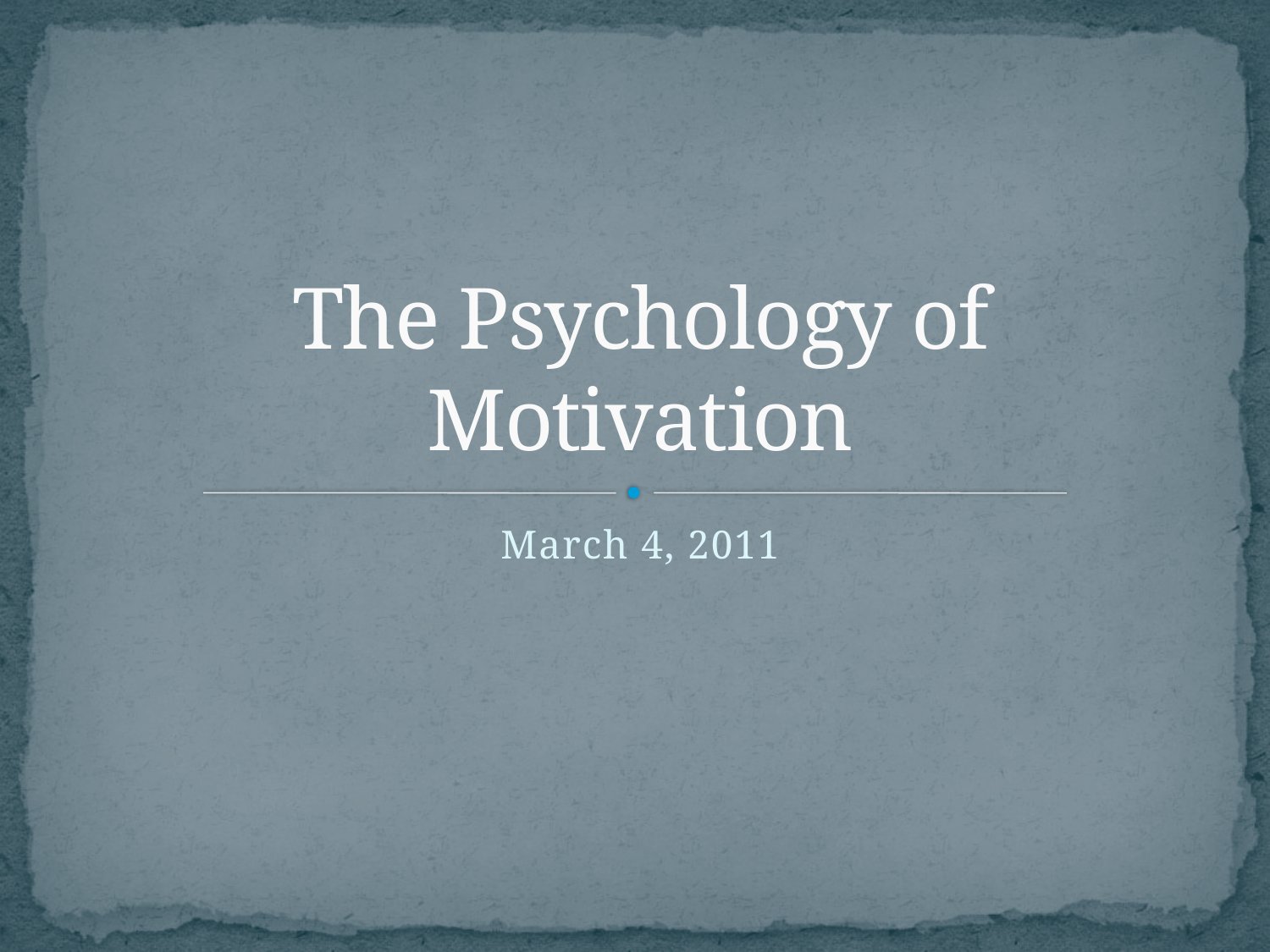

# The Psychology of Motivation
March 4, 2011